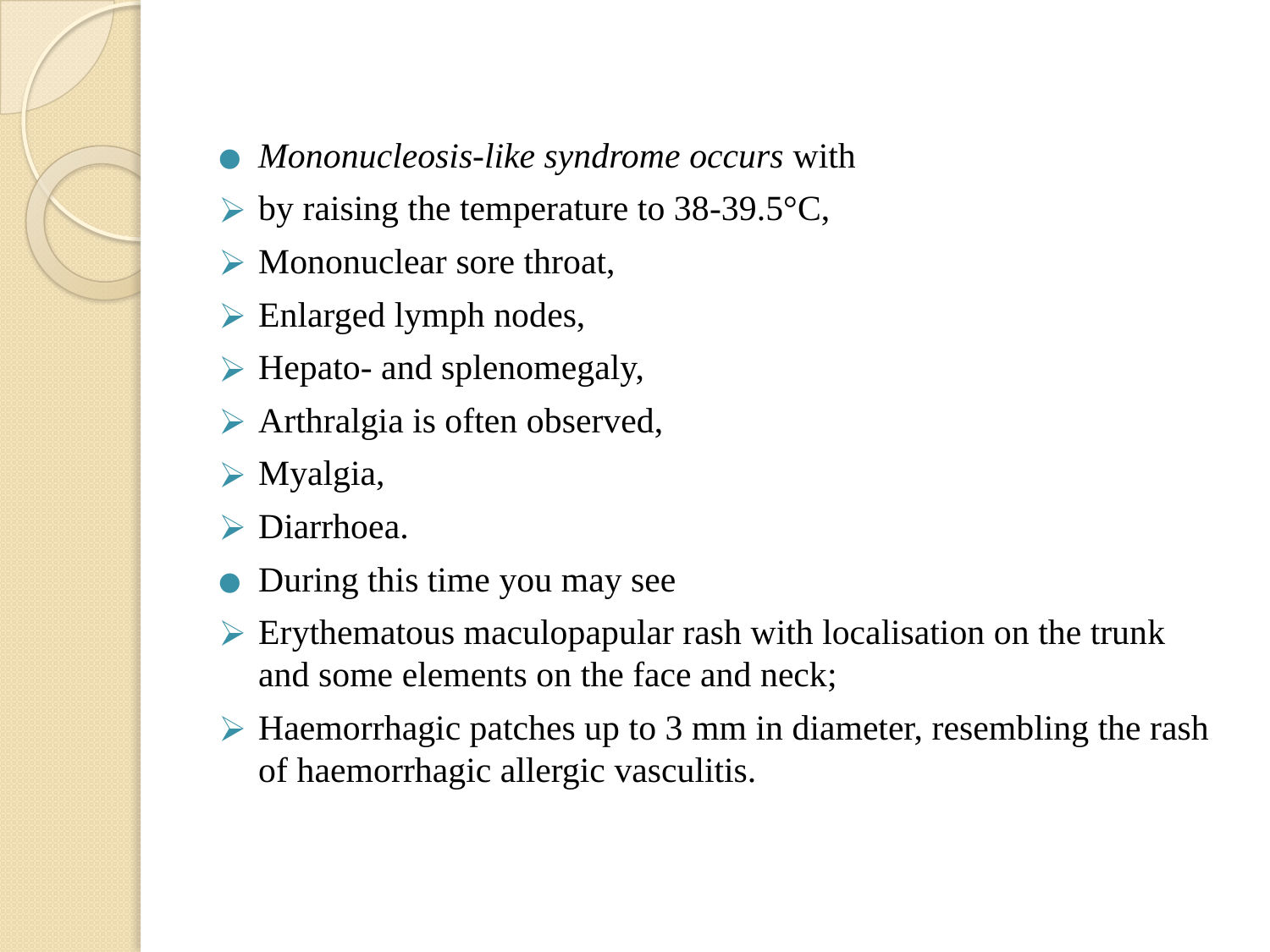

#
Mononucleosis-like syndrome occurs with
by raising the temperature to 38-39.5°C,
Mononuclear sore throat,
Enlarged lymph nodes,
Hepato- and splenomegaly,
Arthralgia is often observed,
Myalgia,
Diarrhoea.
During this time you may see
Erythematous maculopapular rash with localisation on the trunk and some elements on the face and neck;
Haemorrhagic patches up to 3 mm in diameter, resembling the rash of haemorrhagic allergic vasculitis.